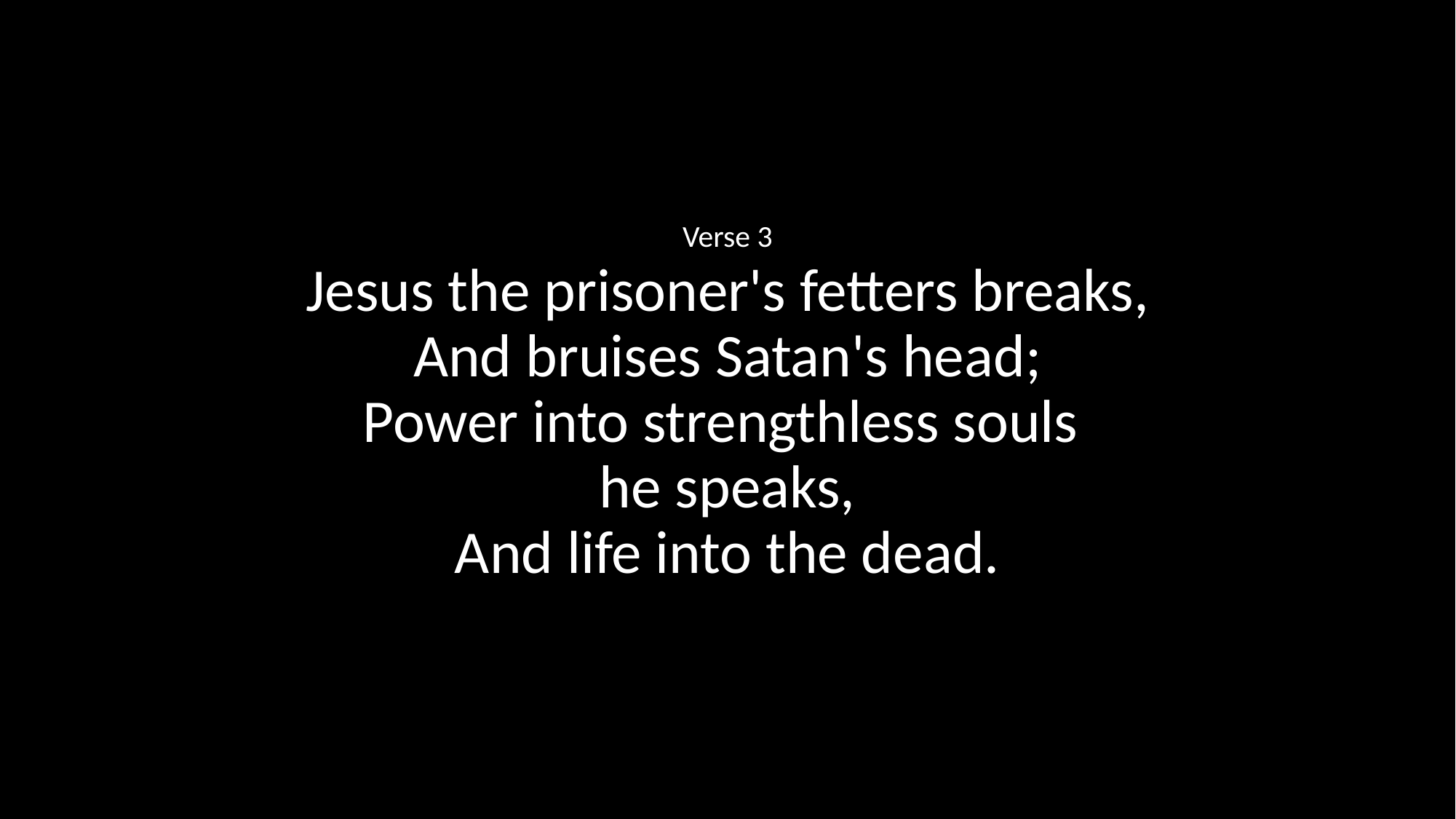

Verse 3
Jesus the prisoner's fetters breaks,
And bruises Satan's head;
Power into strengthless souls
he speaks,
And life into the dead.